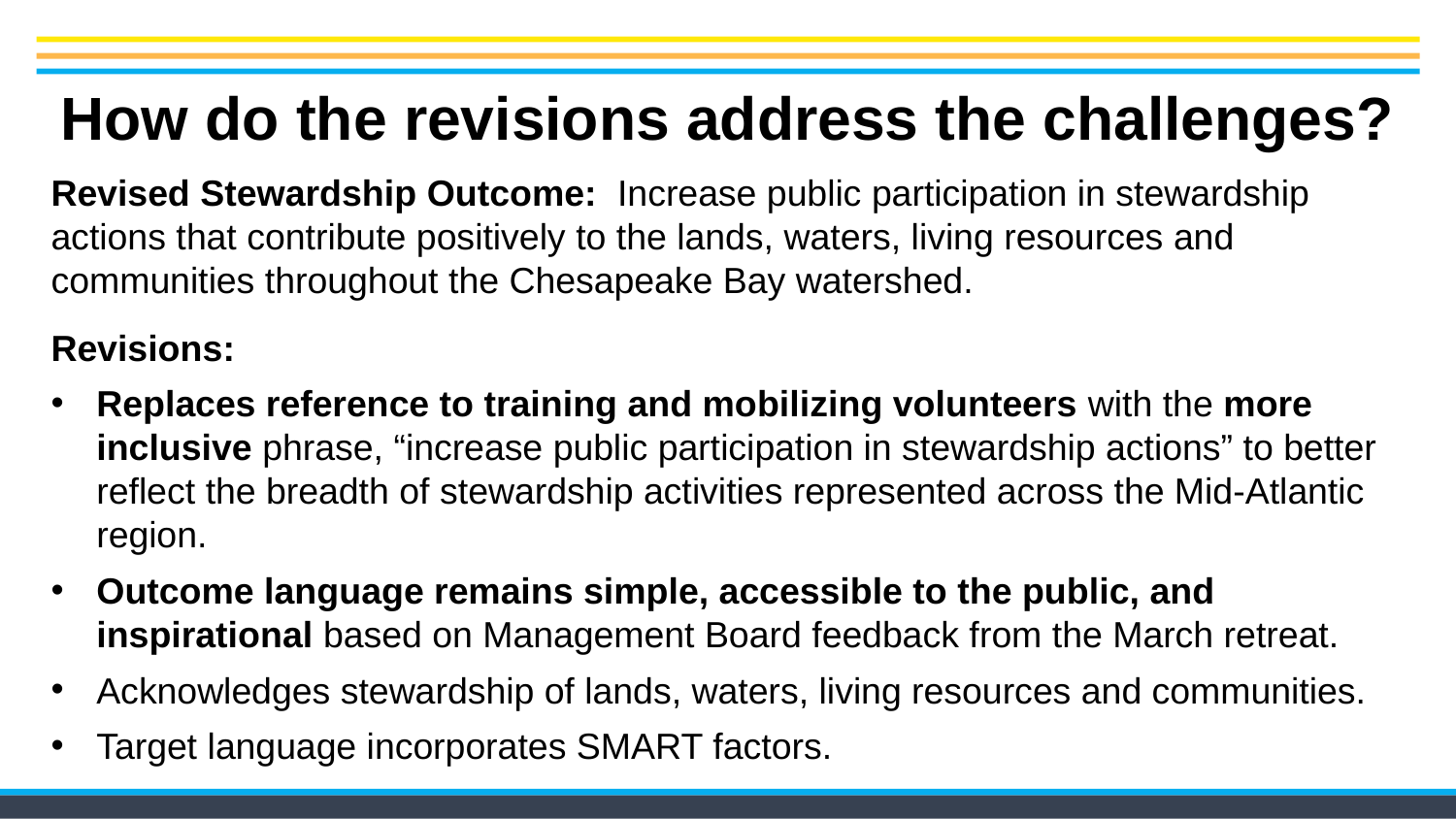

How do the revisions address the challenges?
Revised Stewardship Outcome:  Increase public participation in stewardship actions that contribute positively to the lands, waters, living resources and communities throughout the Chesapeake Bay watershed.

Revisions:
Replaces reference to training and mobilizing volunteers with the more inclusive phrase, “increase public participation in stewardship actions” to better reflect the breadth of stewardship activities represented across the Mid-Atlantic region.
Outcome language remains simple, accessible to the public, and inspirational based on Management Board feedback from the March retreat.
Acknowledges stewardship of lands, waters, living resources and communities.
Target language incorporates SMART factors.